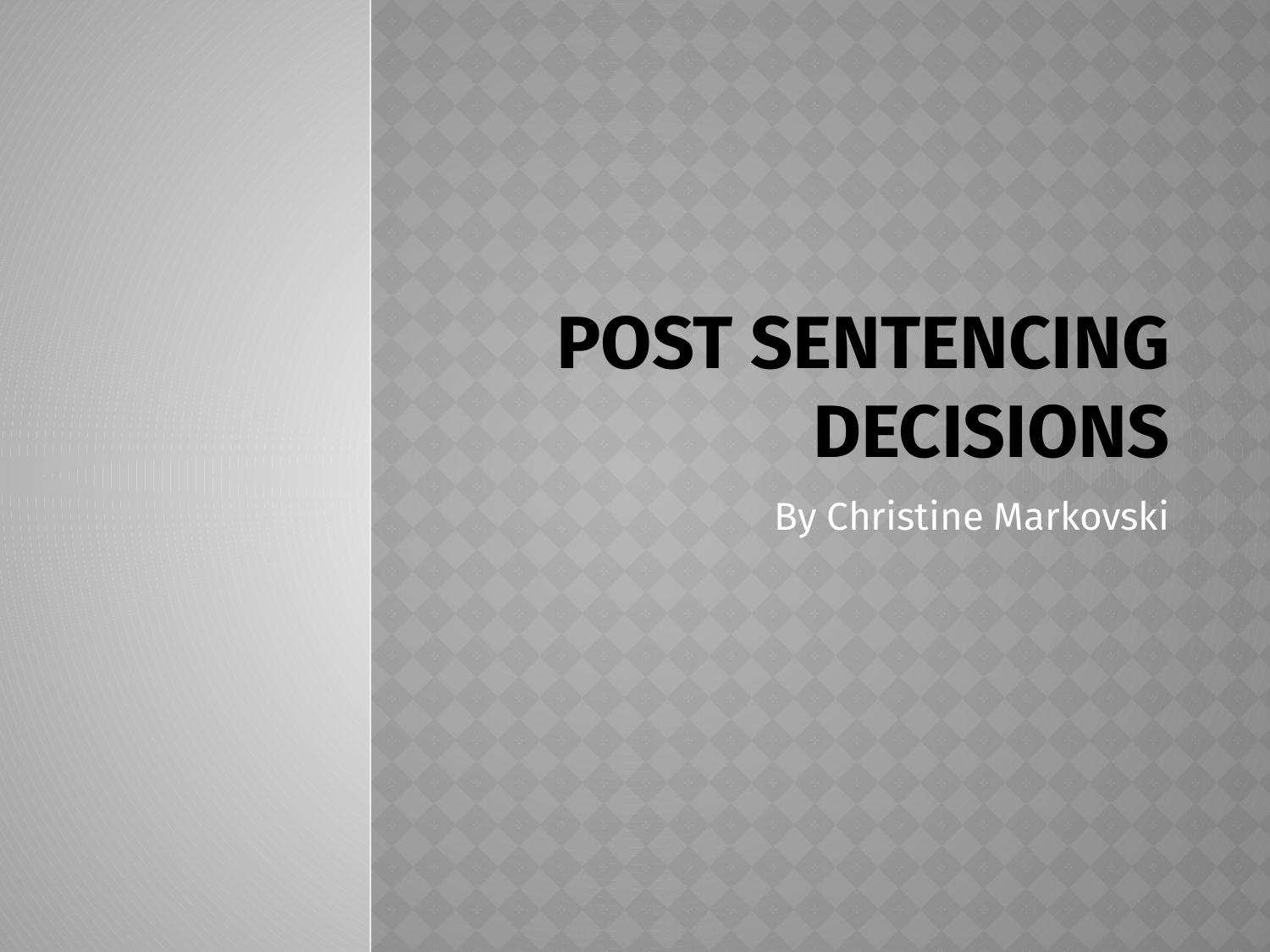

# Post Sentencing Decisions
By Christine Markovski